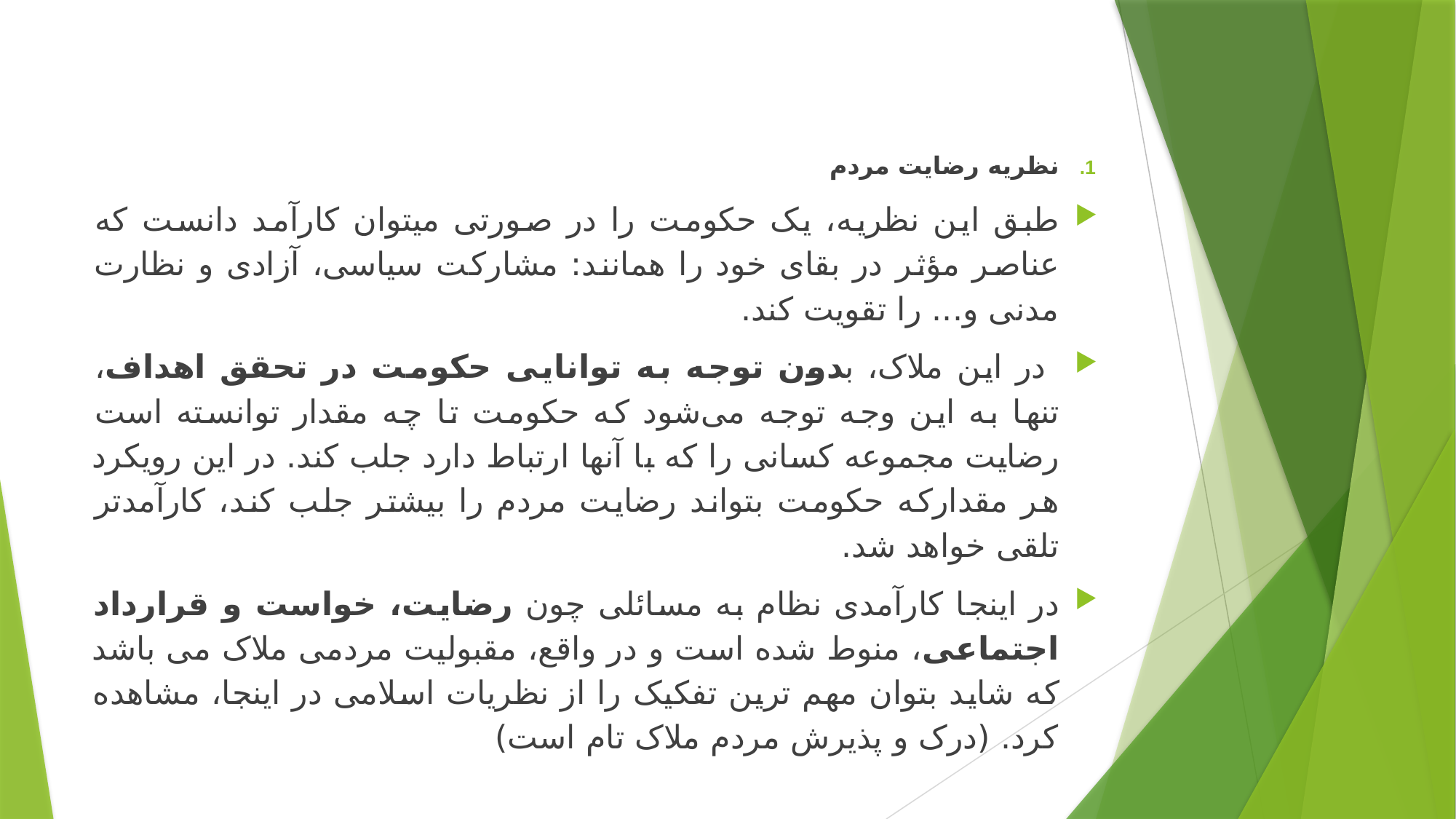

نظریه رضایت مردم
طبق این نظریه، یک حکومت را در صورتی می‏توان کارآمد دانست که عناصر مؤثر در بقای خود را همانند: مشارکت سیاسی، آزادی و نظارت مدنی و... را تقویت کند.
 در این ملاک، بدون توجه به توانایی حکومت در تحقق اهداف، تنها به این وجه توجه می‌شود که حکومت تا چه مقدار توانسته است رضایت مجموعه کسانی را که با آنها ارتباط دارد جلب کند. در این رویکرد هر مقدارکه حکومت بتواند رضایت مردم را بیشتر جلب کند، کارآمدتر تلقی خواهد شد.
در اینجا کارآمدی نظام به مسائلی چون رضایت، خواست و قرارداد اجتماعی، منوط شده است و در واقع، مقبولیت مردمی ملاک می باشد که شاید بتوان مهم ترین تفکیک را از نظریات اسلامی در اینجا، مشاهده کرد. (درک و پذیرش مردم ملاک تام است)